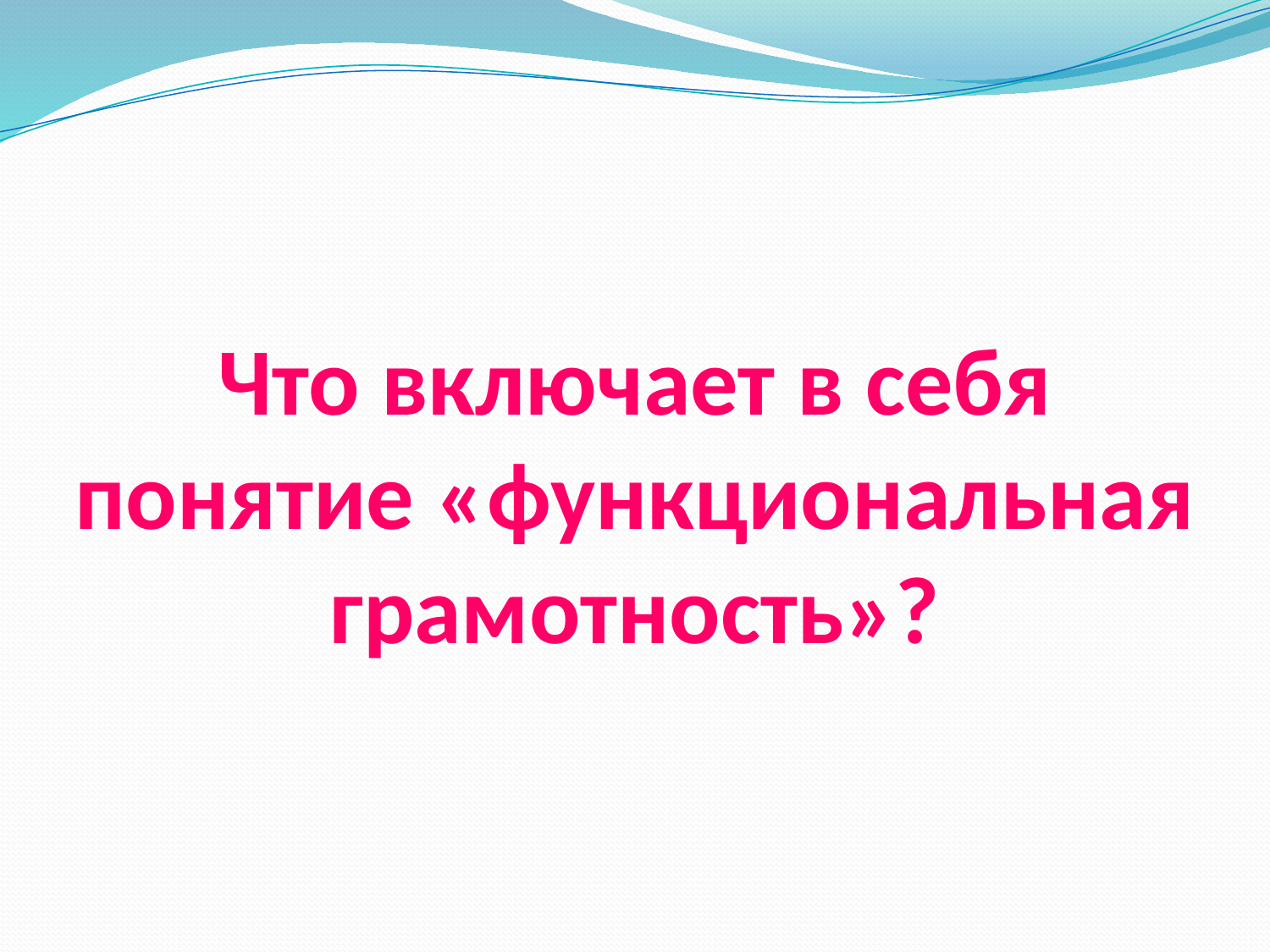

# Что включает в себя понятие «функциональная грамотность»?